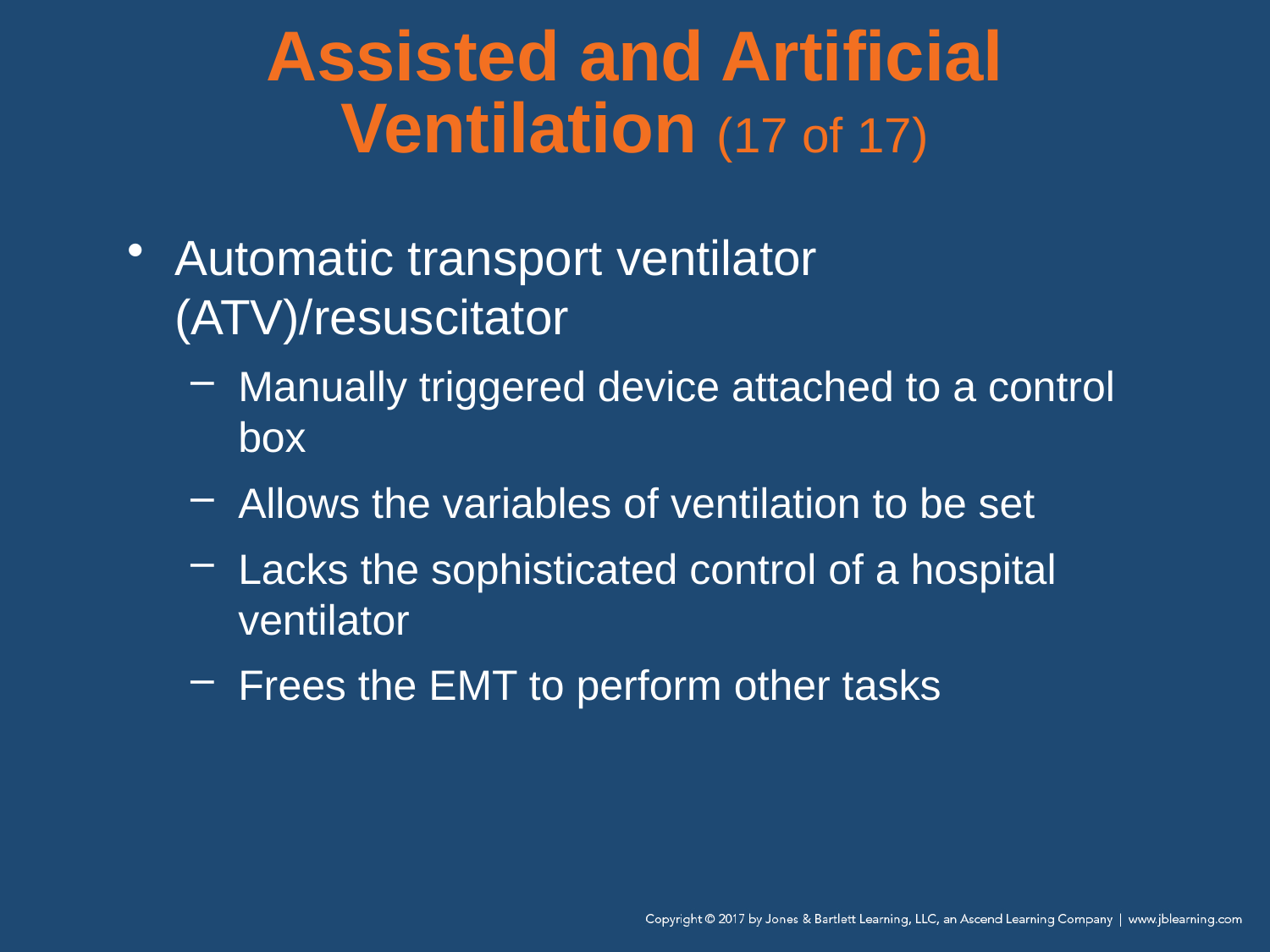

# Assisted and Artificial Ventilation (17 of 17)
Automatic transport ventilator (ATV)/resuscitator
Manually triggered device attached to a control box
Allows the variables of ventilation to be set
Lacks the sophisticated control of a hospital ventilator
Frees the EMT to perform other tasks